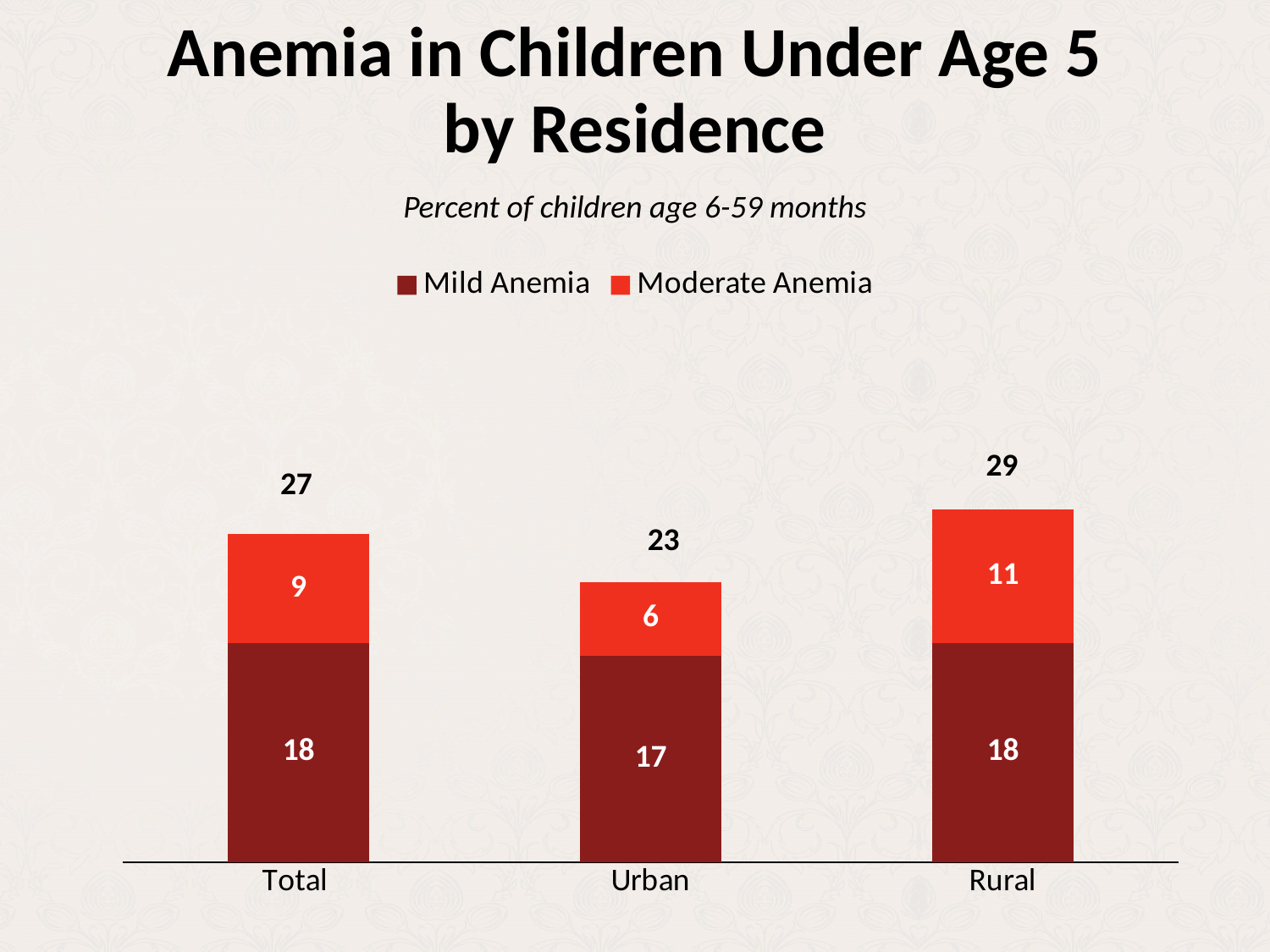

# Anemia in Children Under Age 5 by Residence
Percent of children age 6-59 months

### Chart

| Category | Mild Anemia | Moderate Anemia |
|---|---|---|
| Total  | 18.0 | 9.0 |
| Urban | 17.0 | 6.0 |
| Rural | 18.0 | 11.0 |